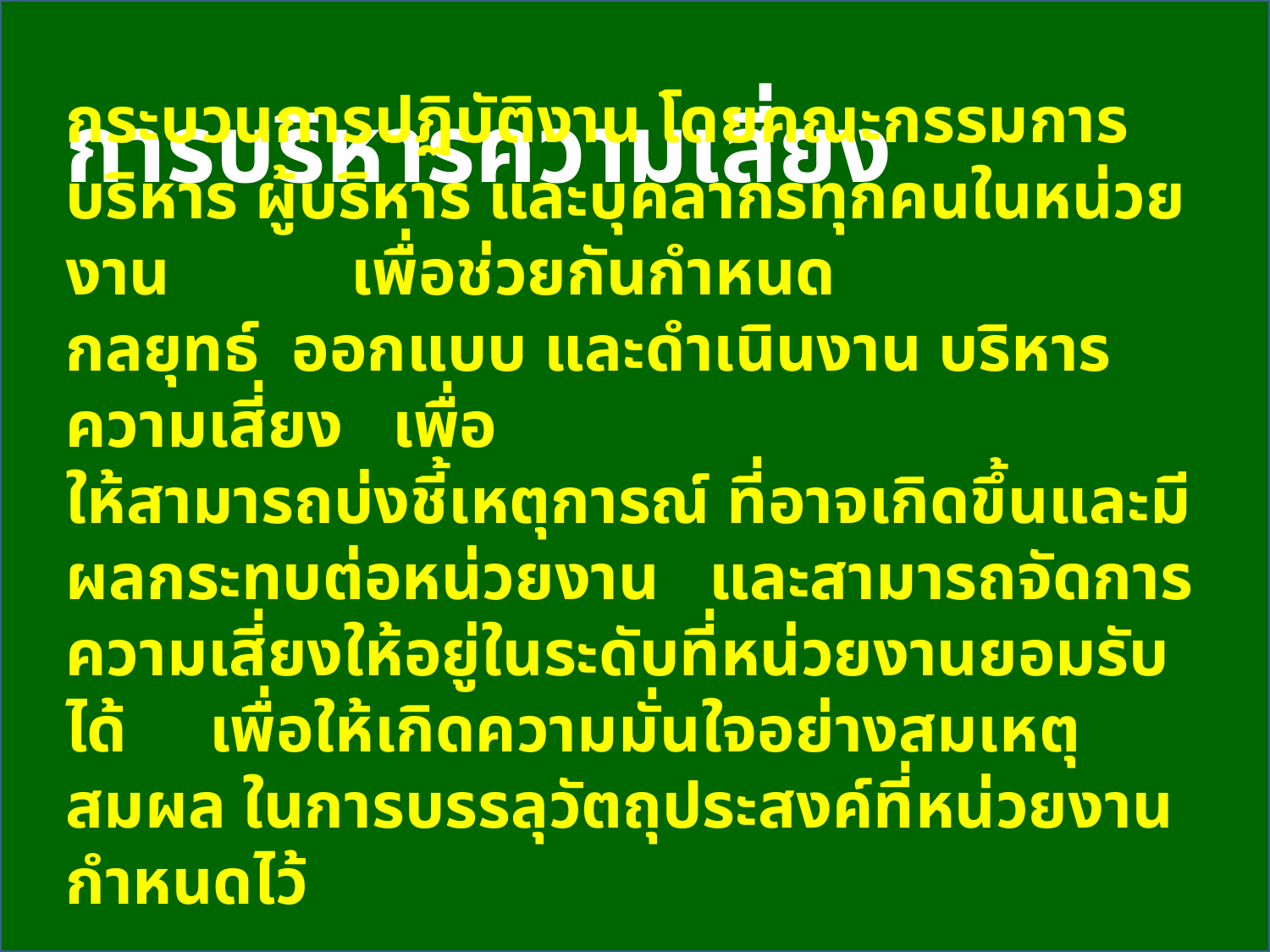

# การบริหารความเสี่ยง
กระบวนการปฏิบัติงาน โดยคณะกรรมการบริหาร ผู้บริหาร และบุคลากรทุกคนในหน่วยงาน           เพื่อช่วยกันกำหนด
กลยุทธ์  ออกแบบ และดำเนินงาน บริหารความเสี่ยง   เพื่อ
ให้สามารถบ่งชี้เหตุการณ์ ที่อาจเกิดขึ้นและมีผลกระทบต่อหน่วยงาน   และสามารถจัดการความเสี่ยงให้อยู่ในระดับที่หน่วยงานยอมรับได้     เพื่อให้เกิดความมั่นใจอย่างสมเหตุ
สมผล ในการบรรลุวัตถุประสงค์ที่หน่วยงานกำหนดไว้